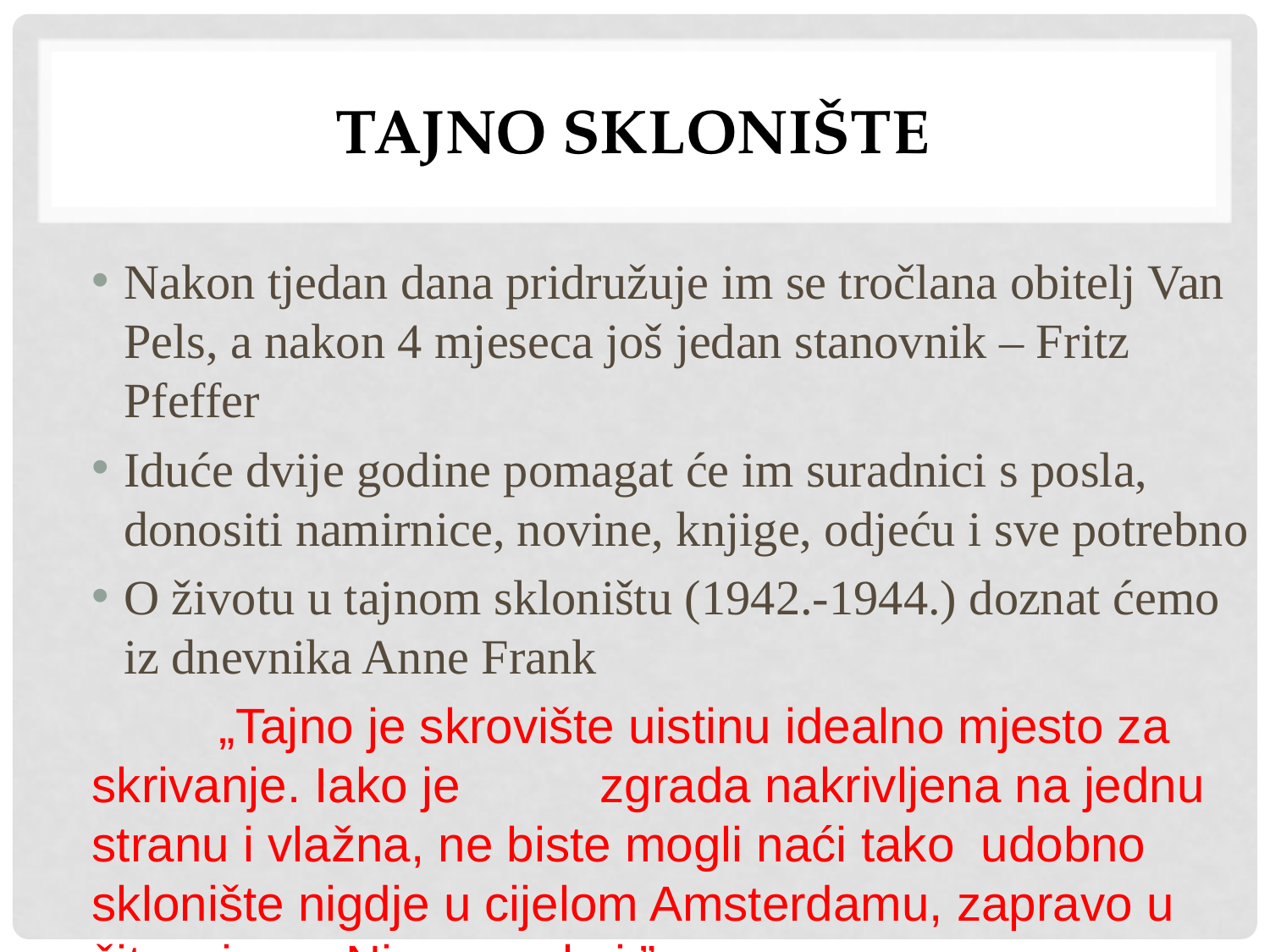

# Tajno sklonište
Nakon tjedan dana pridružuje im se tročlana obitelj Van Pels, a nakon 4 mjeseca još jedan stanovnik – Fritz Pfeffer
Iduće dvije godine pomagat će im suradnici s posla, donositi namirnice, novine, knjige, odjeću i sve potrebno
O životu u tajnom skloništu (1942.-1944.) doznat ćemo iz dnevnika Anne Frank
	„Tajno je skrovište uistinu idealno mjesto za skrivanje. Iako je 	zgrada nakrivljena na jednu stranu i vlažna, ne biste mogli naći tako 	udobno sklonište nigdje u cijelom Amsterdamu, zapravo u čitavoj 	Nizozemskoj.”